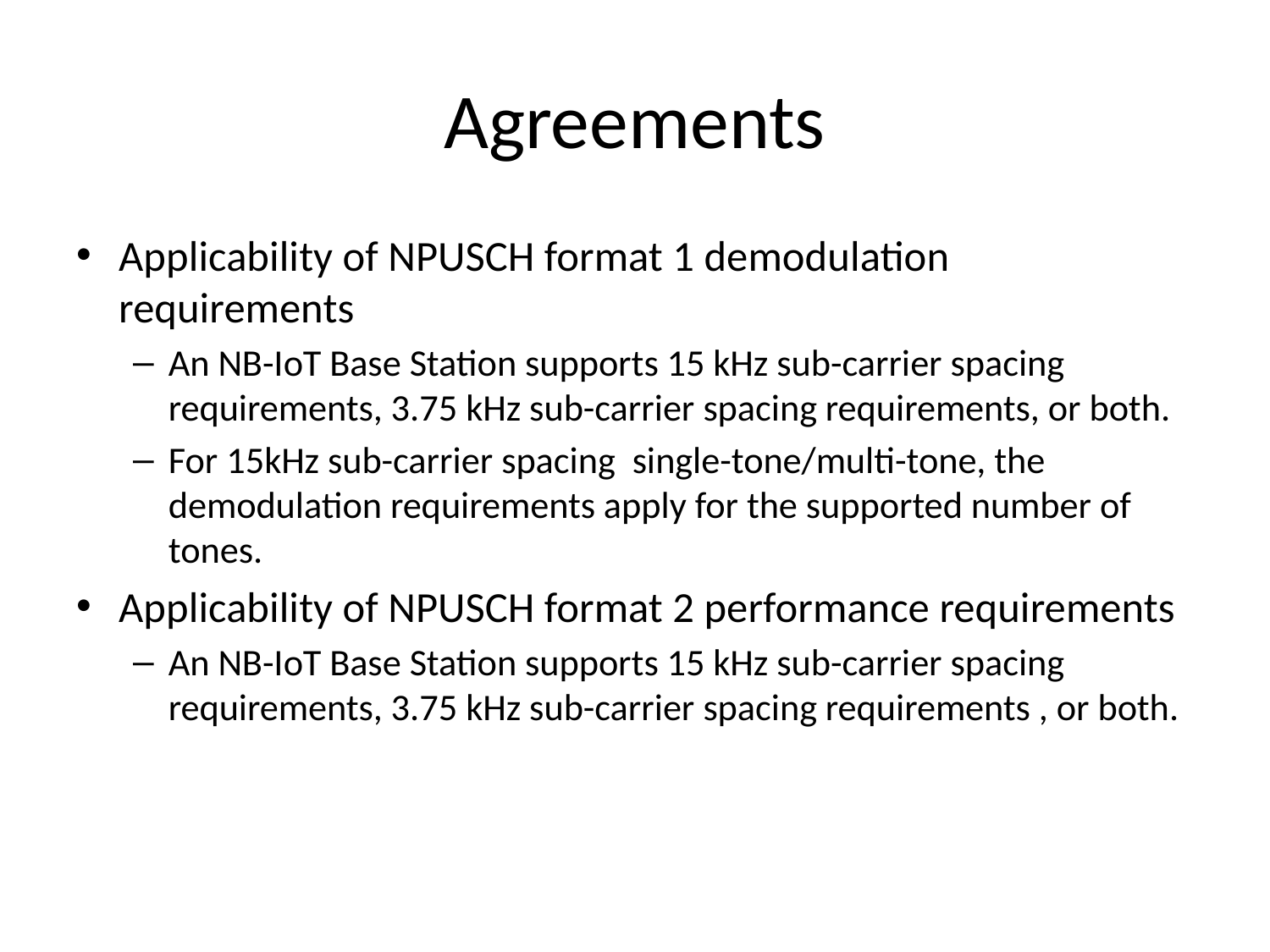

# Agreements
Applicability of NPUSCH format 1 demodulation requirements
An NB-IoT Base Station supports 15 kHz sub-carrier spacing requirements, 3.75 kHz sub-carrier spacing requirements, or both.
For 15kHz sub-carrier spacing  single-tone/multi-tone, the demodulation requirements apply for the supported number of tones.
Applicability of NPUSCH format 2 performance requirements
An NB-IoT Base Station supports 15 kHz sub-carrier spacing requirements, 3.75 kHz sub-carrier spacing requirements , or both.